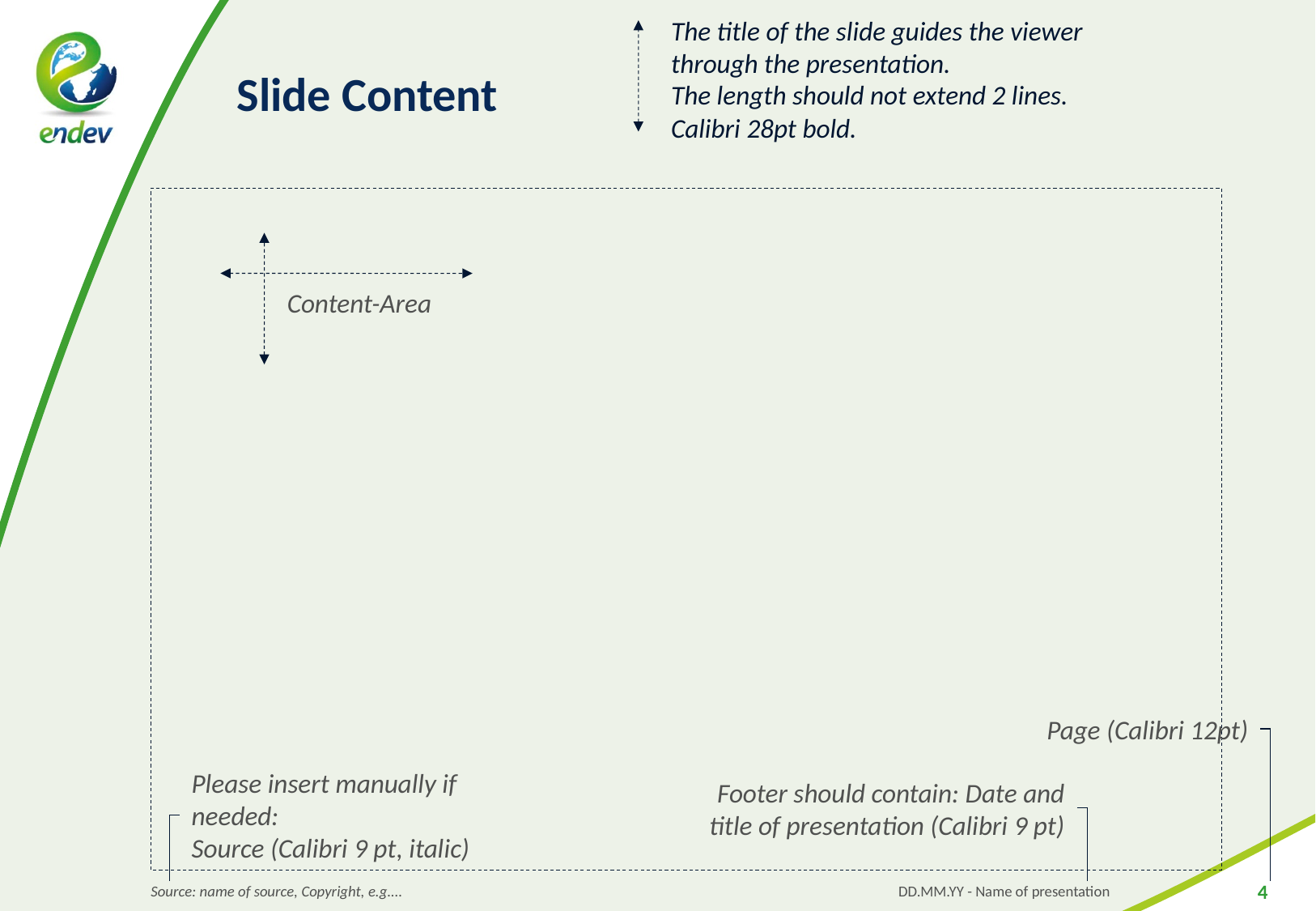

# Slide Content
The title of the slide guides the viewer through the presentation.
The length should not extend 2 lines.
Calibri 28pt bold.

Content-Area

Page (Calibri 12pt)
Please insert manually if needed:
Source (Calibri 9 pt, italic)
Footer should contain: Date and title of presentation (Calibri 9 pt)
DD.MM.YY - Name of presentation
Source: name of source, Copyright, e.g....
4